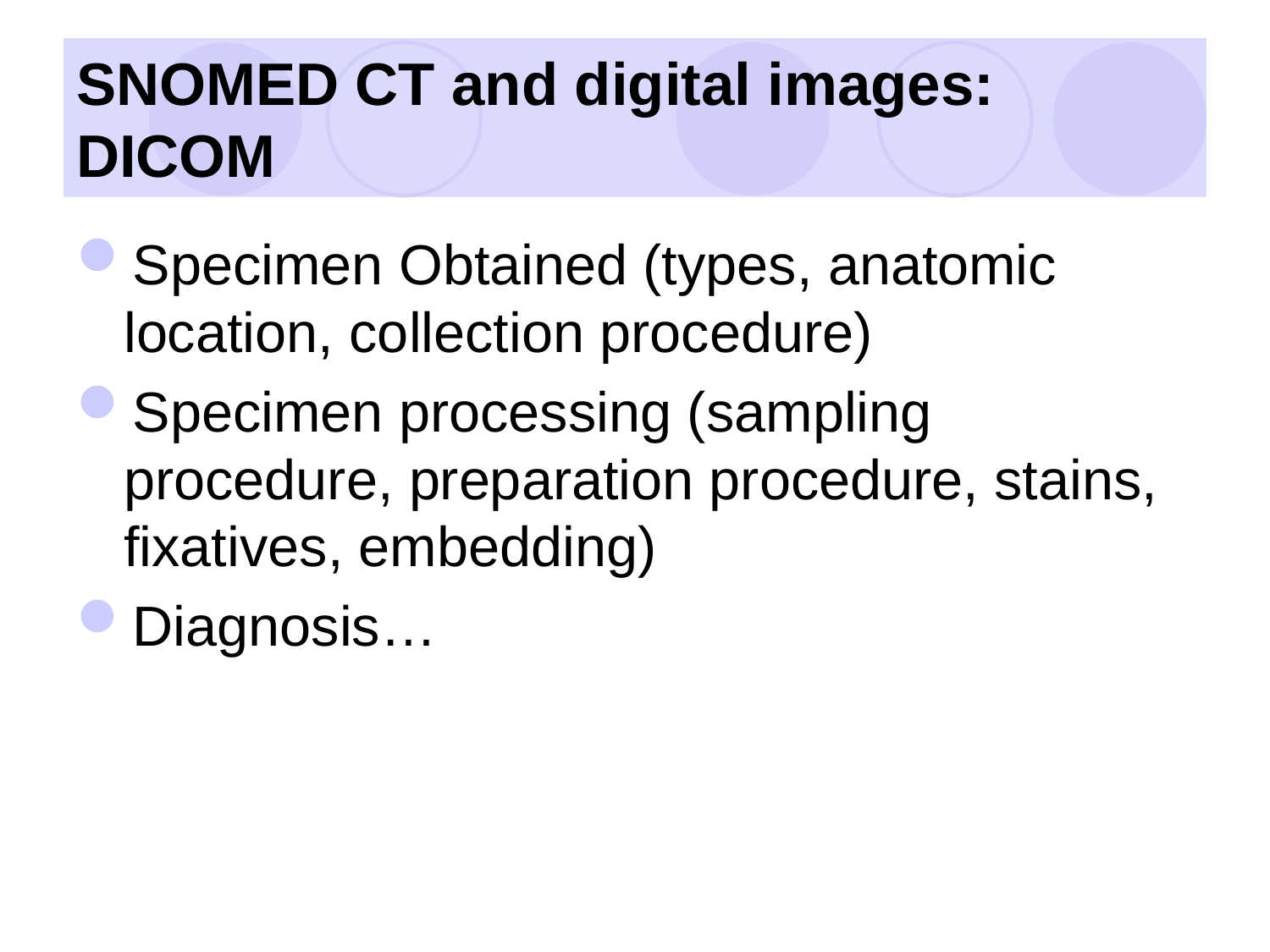

# SNOMED CT and digital images: DICOM
Specimen Obtained (types, anatomic location, collection procedure)
Specimen processing (sampling procedure, preparation procedure, stains, fixatives, embedding)
Diagnosis…